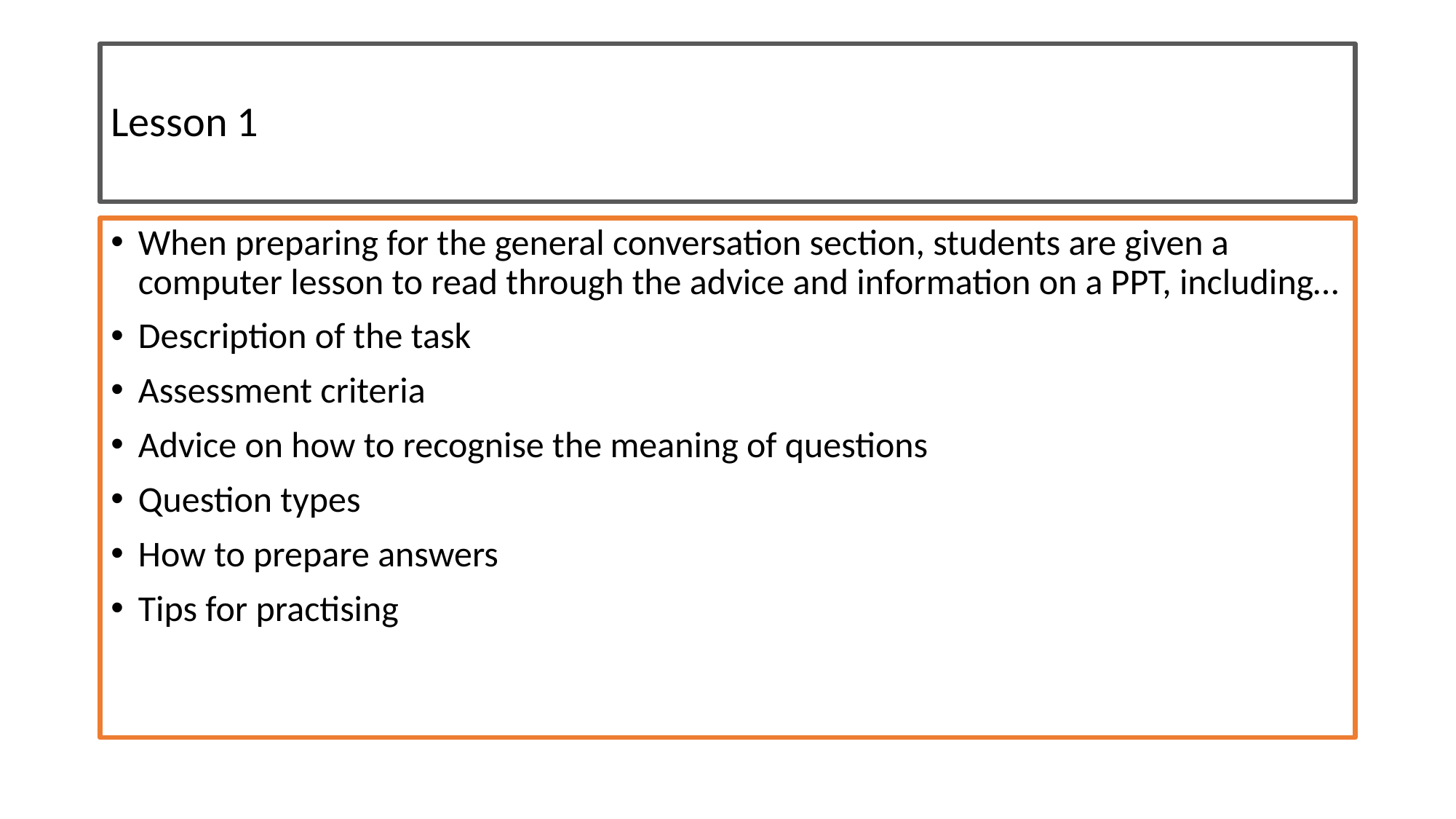

# Lesson 1
When preparing for the general conversation section, students are given a computer lesson to read through the advice and information on a PPT, including…
Description of the task
Assessment criteria
Advice on how to recognise the meaning of questions
Question types
How to prepare answers
Tips for practising